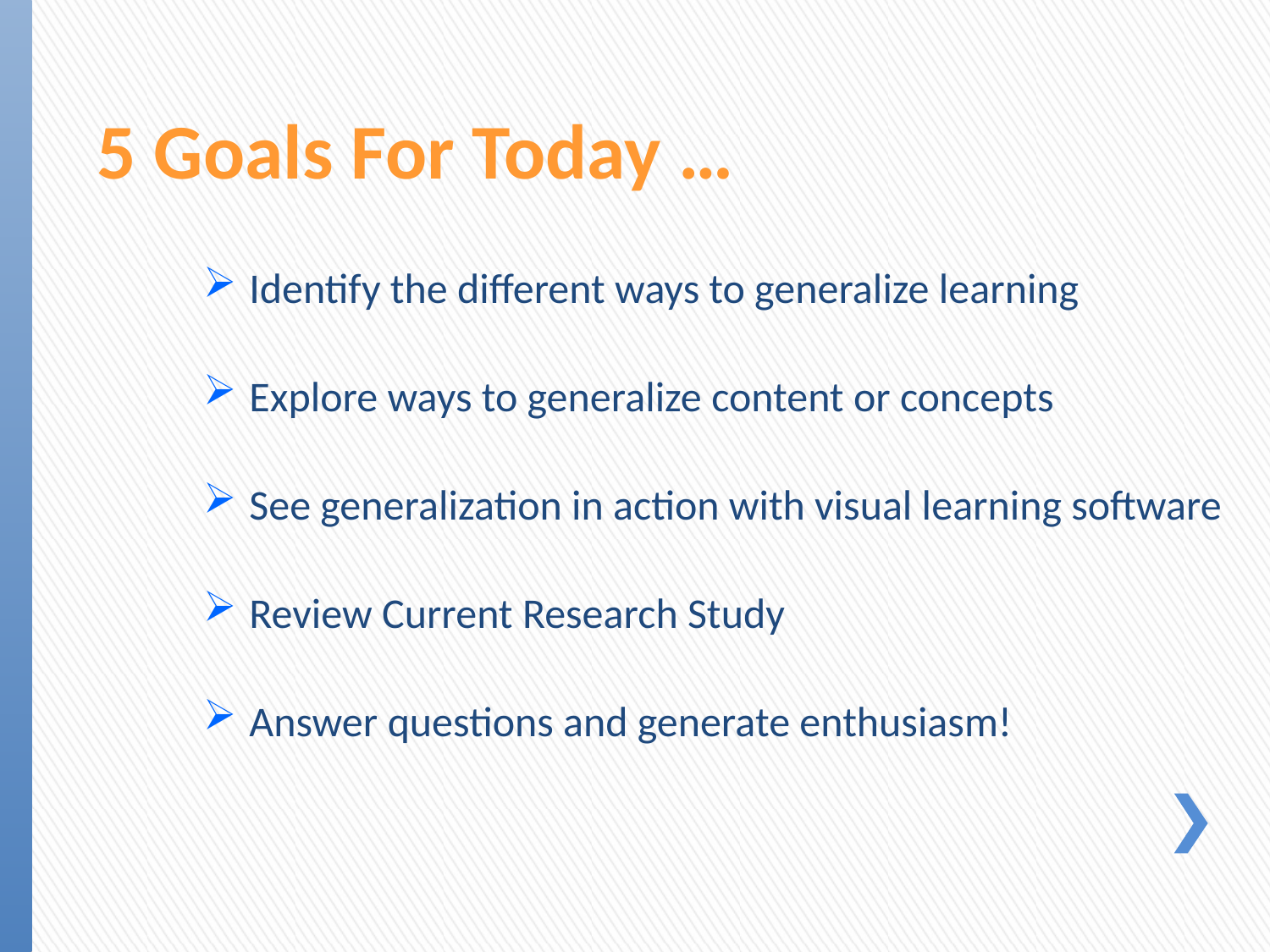

5 Goals For Today …

Identify the different ways to generalize learning

Explore ways to generalize content or concepts

See generalization in action with visual learning software

Review Current Research Study

Answer questions and generate enthusiasm!